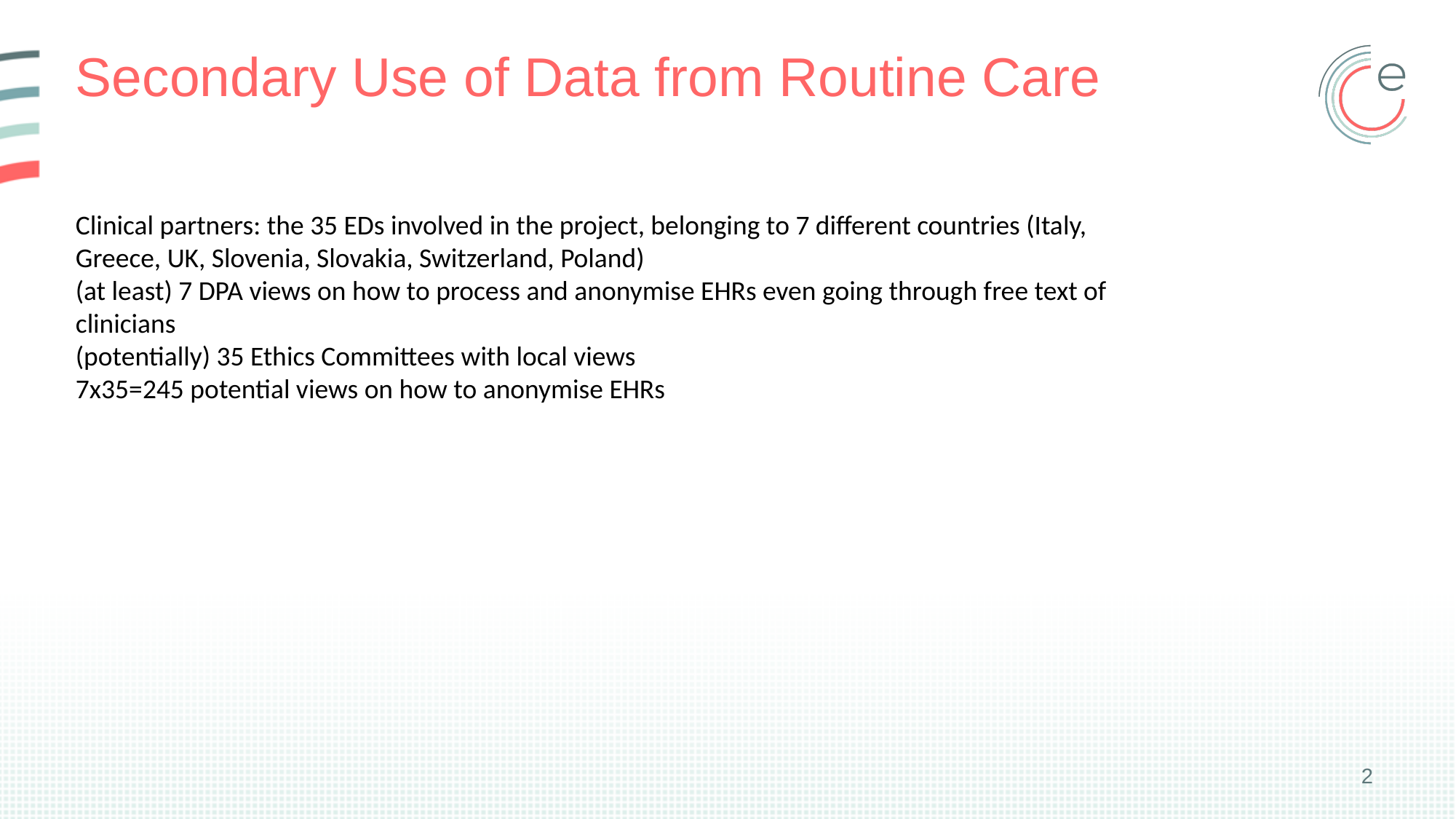

# Secondary Use of Data from Routine Care
Clinical partners: the 35 EDs involved in the project, belonging to 7 different countries (Italy, Greece, UK, Slovenia, Slovakia, Switzerland, Poland)
(at least) 7 DPA views on how to process and anonymise EHRs even going through free text of clinicians
(potentially) 35 Ethics Committees with local views
7x35=245 potential views on how to anonymise EHRs